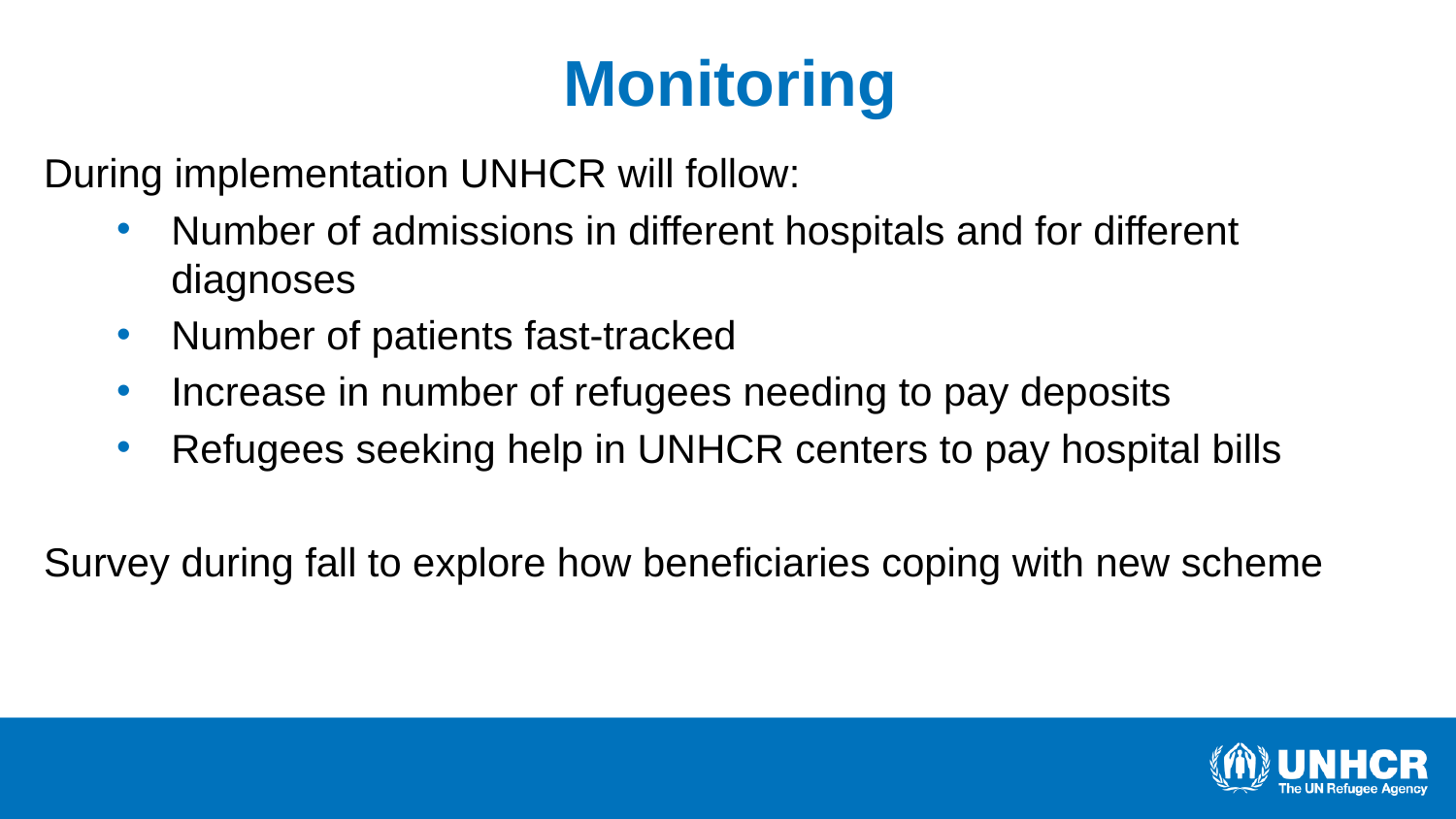

# Monitoring
During implementation UNHCR will follow:
Number of admissions in different hospitals and for different diagnoses
Number of patients fast-tracked
Increase in number of refugees needing to pay deposits
Refugees seeking help in UNHCR centers to pay hospital bills

Survey during fall to explore how beneficiaries coping with new scheme